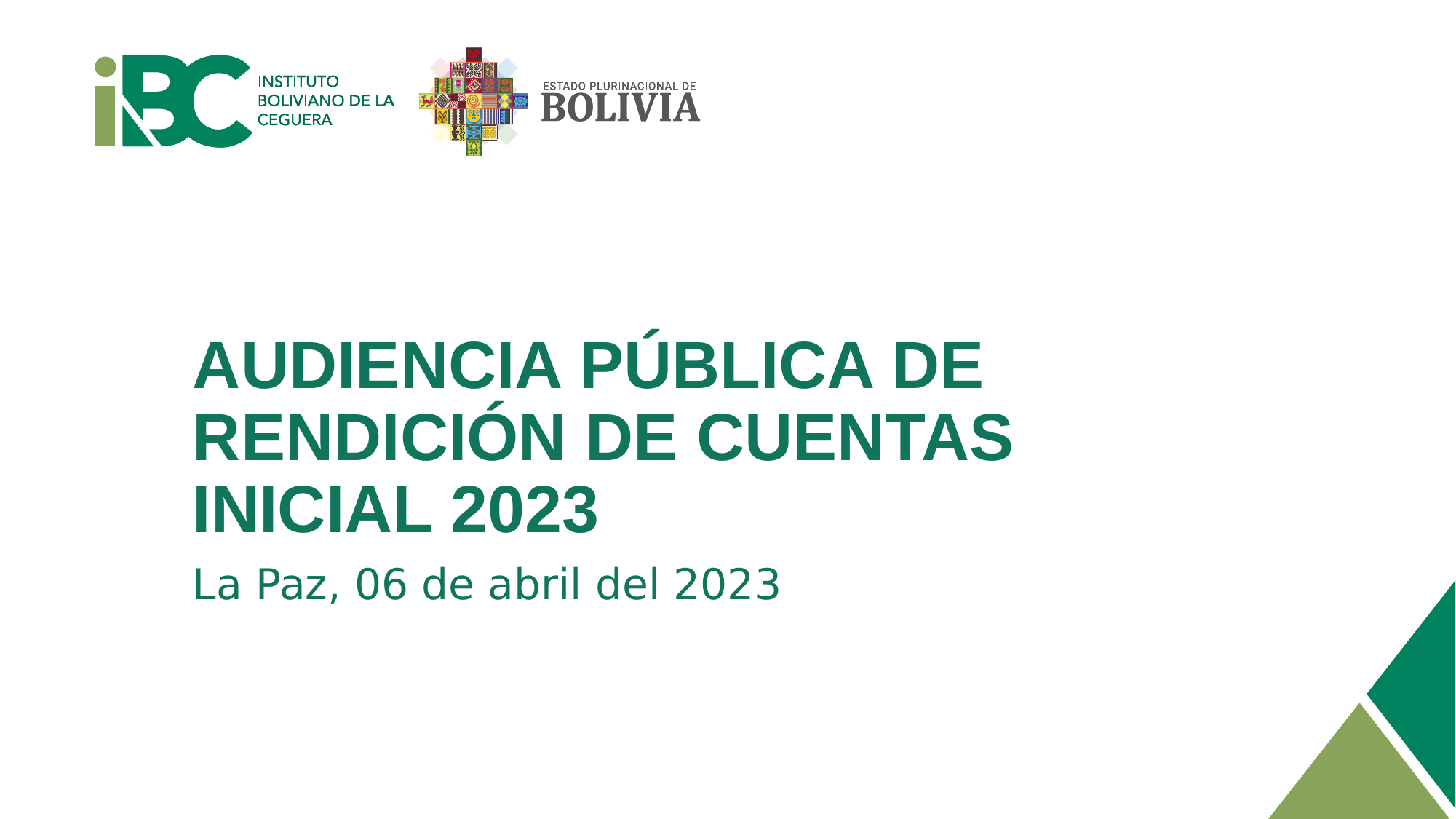

# AUDIENCIA PÚBLICA DE RENDICIÓN DE CUENTAS INICIAL 2023
La Paz, 06 de abril del 2023